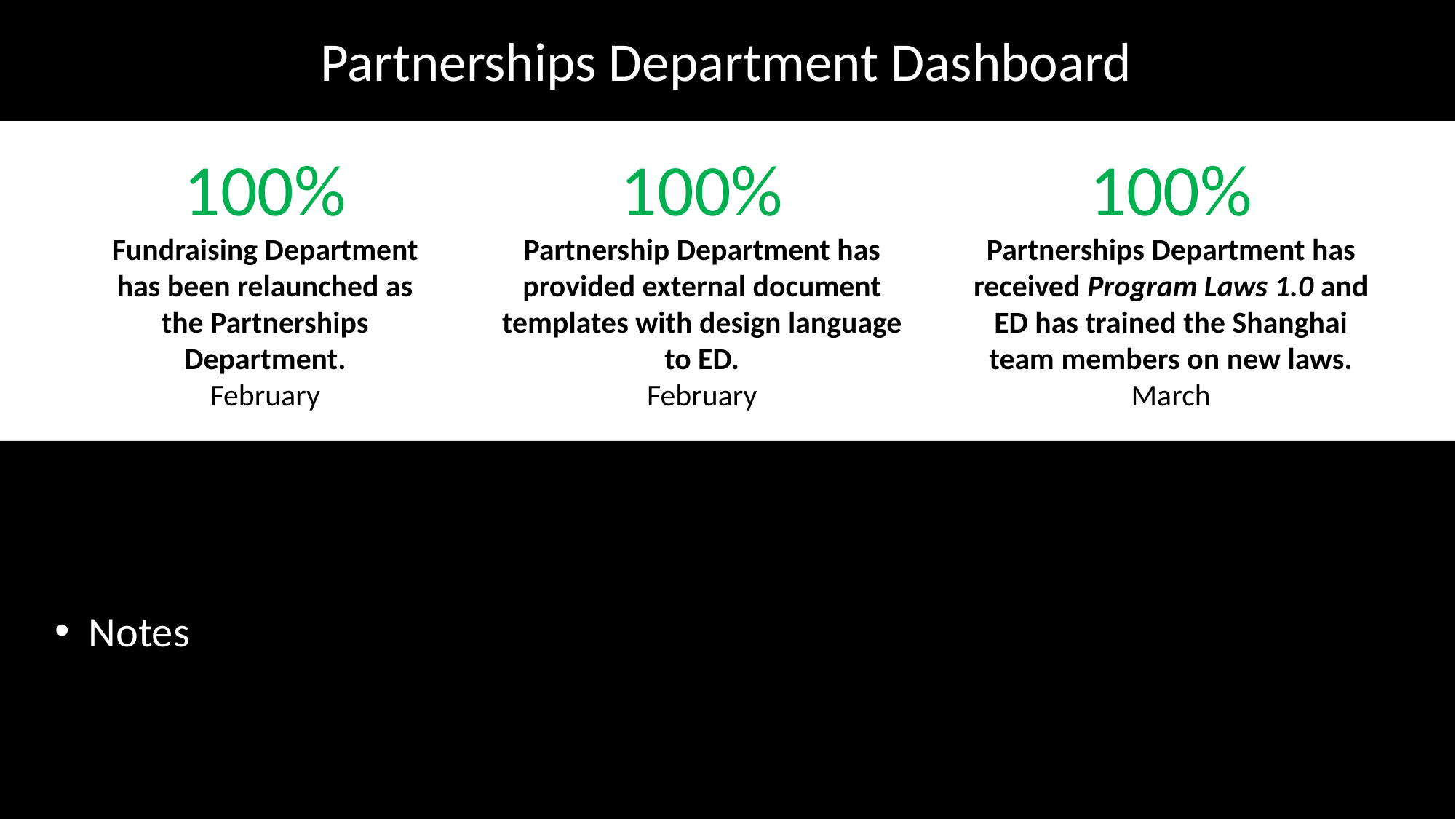

Partnerships Department Dashboard
100%
Fundraising Department has been relaunched as the Partnerships Department.
February
100%
Partnership Department has provided external document templates with design language to ED.
February
100%
Partnerships Department has received Program Laws 1.0 and ED has trained the Shanghai team members on new laws.
March
Notes